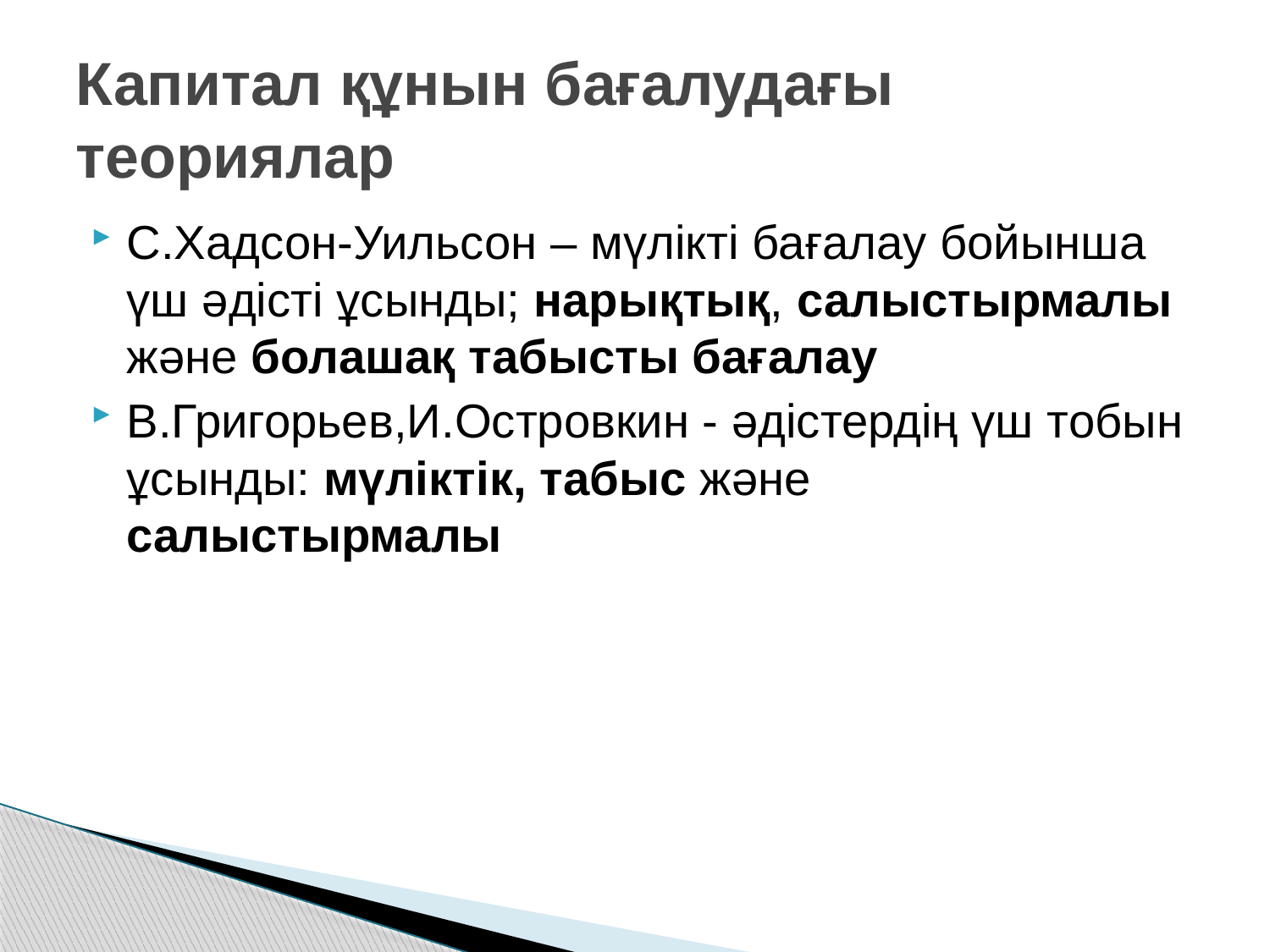

# Капитал құнын бағалудағы теориялар
С.Хадсон-Уильсон – мүлікті бағалау бойынша үш әдісті ұсынды; нарықтық, салыстырмалы және болашақ табысты бағалау
В.Григорьев,И.Островкин - әдістердің үш тобын ұсынды: мүліктік, табыс және салыстырмалы